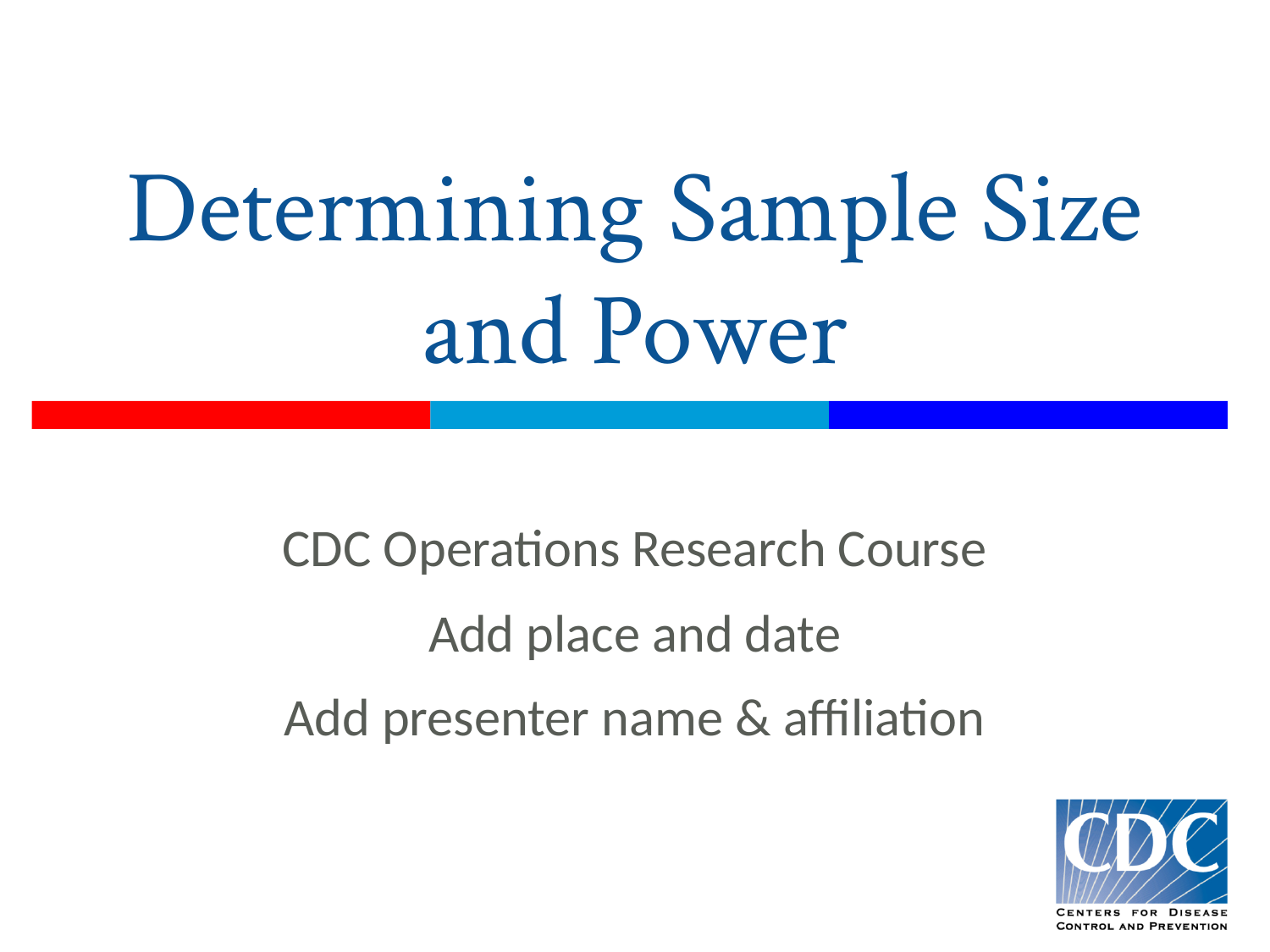

# Determining Sample Size and Power
CDC Operations Research Course
Add place and date
Add presenter name & affiliation